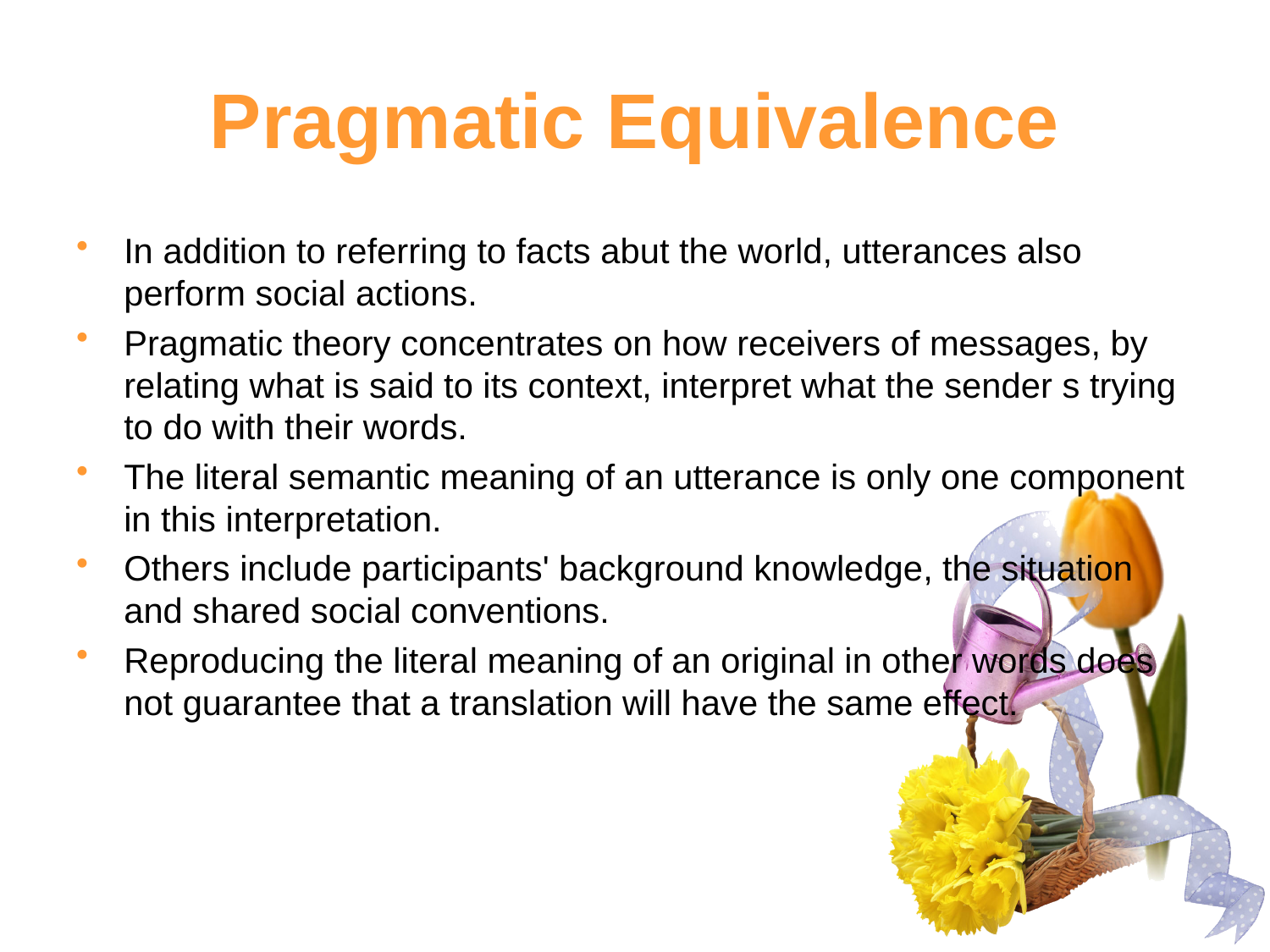

# Pragmatic Equivalence
In addition to referring to facts abut the world, utterances also perform social actions.
Pragmatic theory concentrates on how receivers of messages, by relating what is said to its context, interpret what the sender s trying to do with their words.
The literal semantic meaning of an utterance is only one component in this interpretation.
Others include participants' background knowledge, the situation and shared social conventions.
Reproducing the literal meaning of an original in other words does not guarantee that a translation will have the same effect.